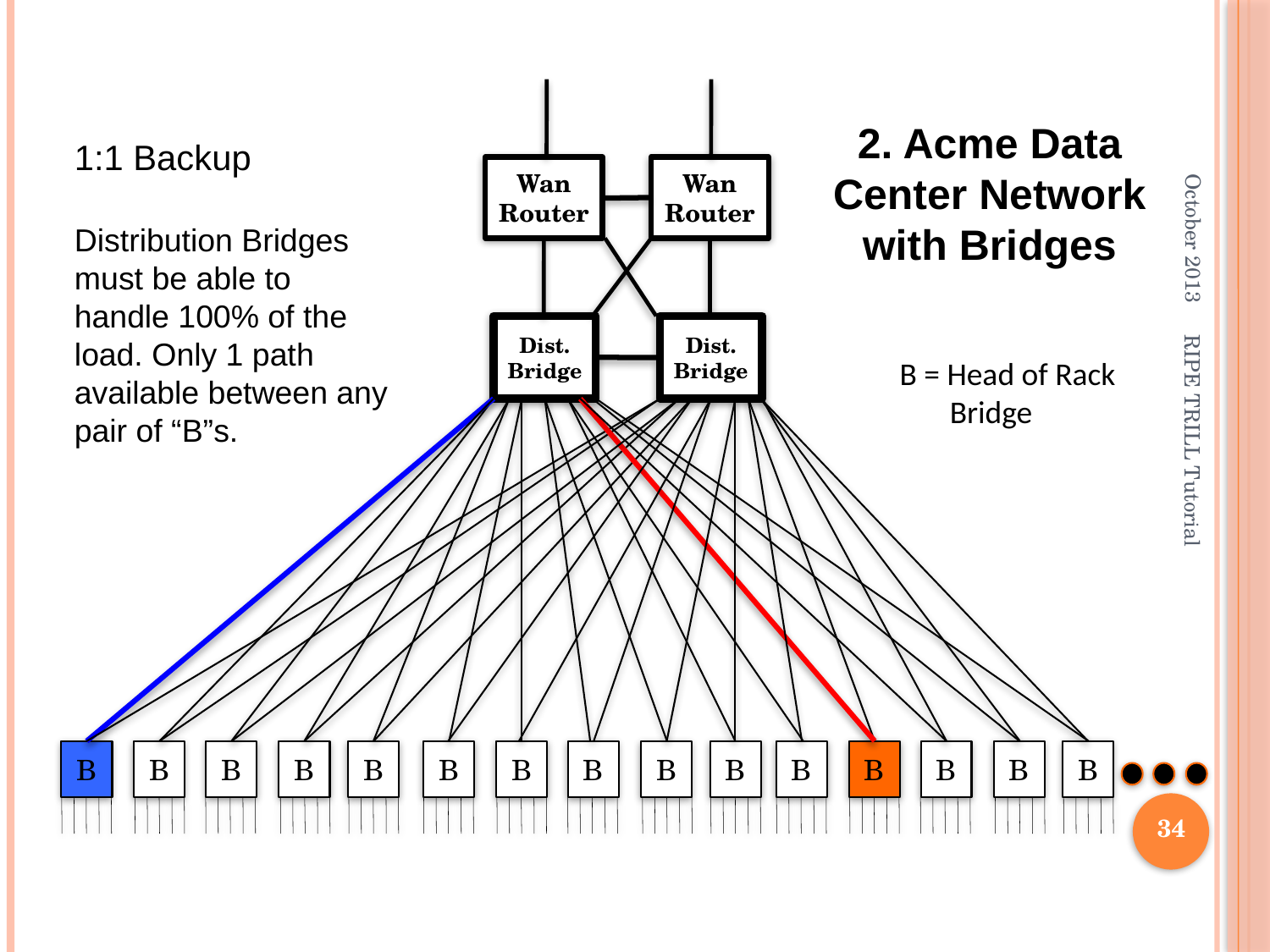

2. Acme Data Center Network with Bridges
1:1 Backup

Distribution Bridges must be able to handle 100% of the load. Only 1 path available between any pair of “B”s.
October 2013
Wan Router
Wan Router
Dist. Bridge
Dist. Bridge
B = Head of Rack
       Bridge
RIPE TRILL Tutorial
B
B
B
B
B
B
B
B
B
B
B
B
B
B
B

34